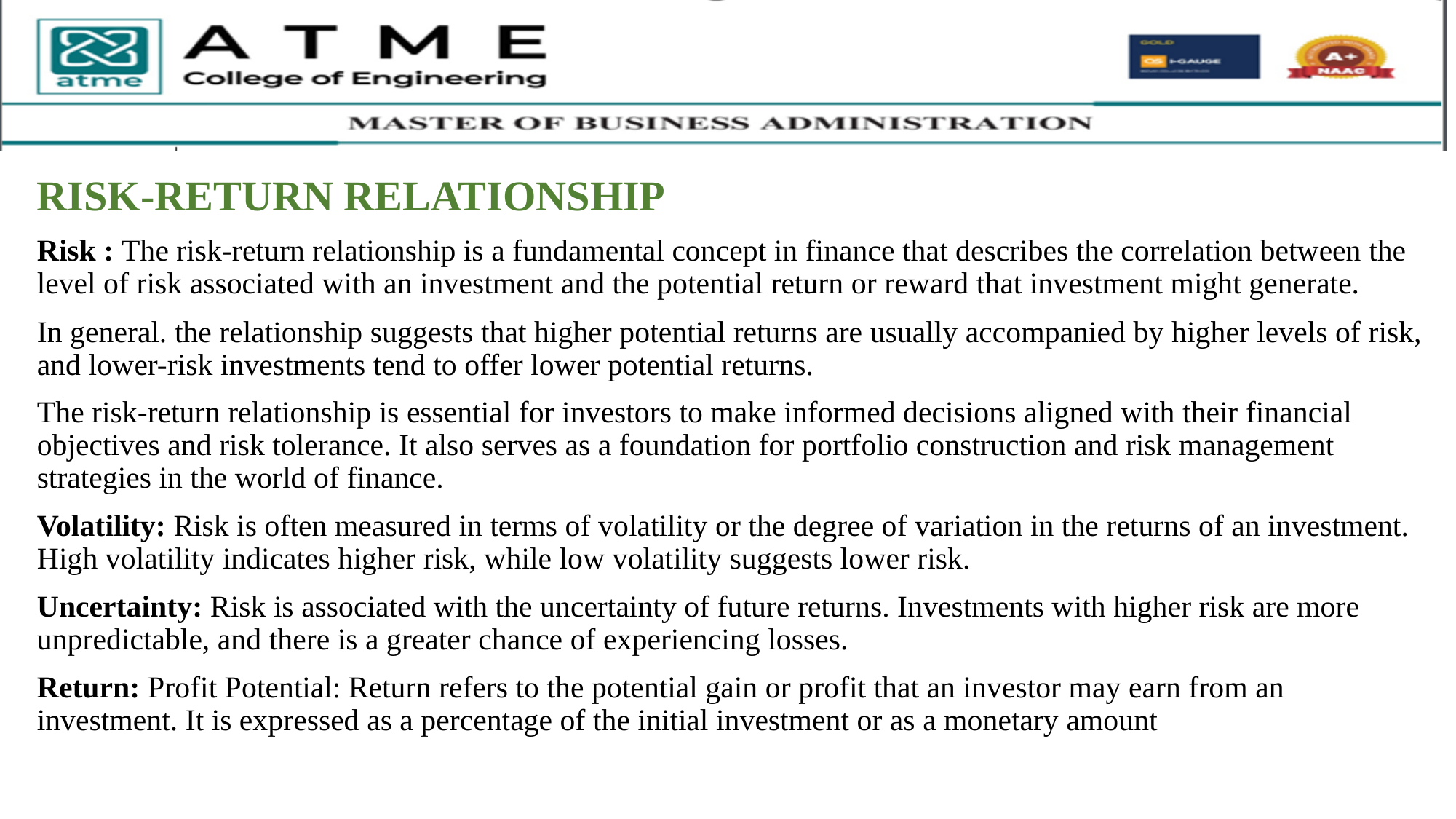

RISK-RETURN RELATIONSHIP
Risk : The risk-return relationship is a fundamental concept in finance that describes the correlation between the level of risk associated with an investment and the potential return or reward that investment might generate.
In general. the relationship suggests that higher potential returns are usually accompanied by higher levels of risk, and lower-risk investments tend to offer lower potential returns.
The risk-return relationship is essential for investors to make informed decisions aligned with their financial objectives and risk tolerance. It also serves as a foundation for portfolio construction and risk management strategies in the world of finance.
Volatility: Risk is often measured in terms of volatility or the degree of variation in the returns of an investment. High volatility indicates higher risk, while low volatility suggests lower risk.
Uncertainty: Risk is associated with the uncertainty of future returns. Investments with higher risk are more unpredictable, and there is a greater chance of experiencing losses.
Return: Profit Potential: Return refers to the potential gain or profit that an investor may earn from an investment. It is expressed as a percentage of the initial investment or as a monetary amount